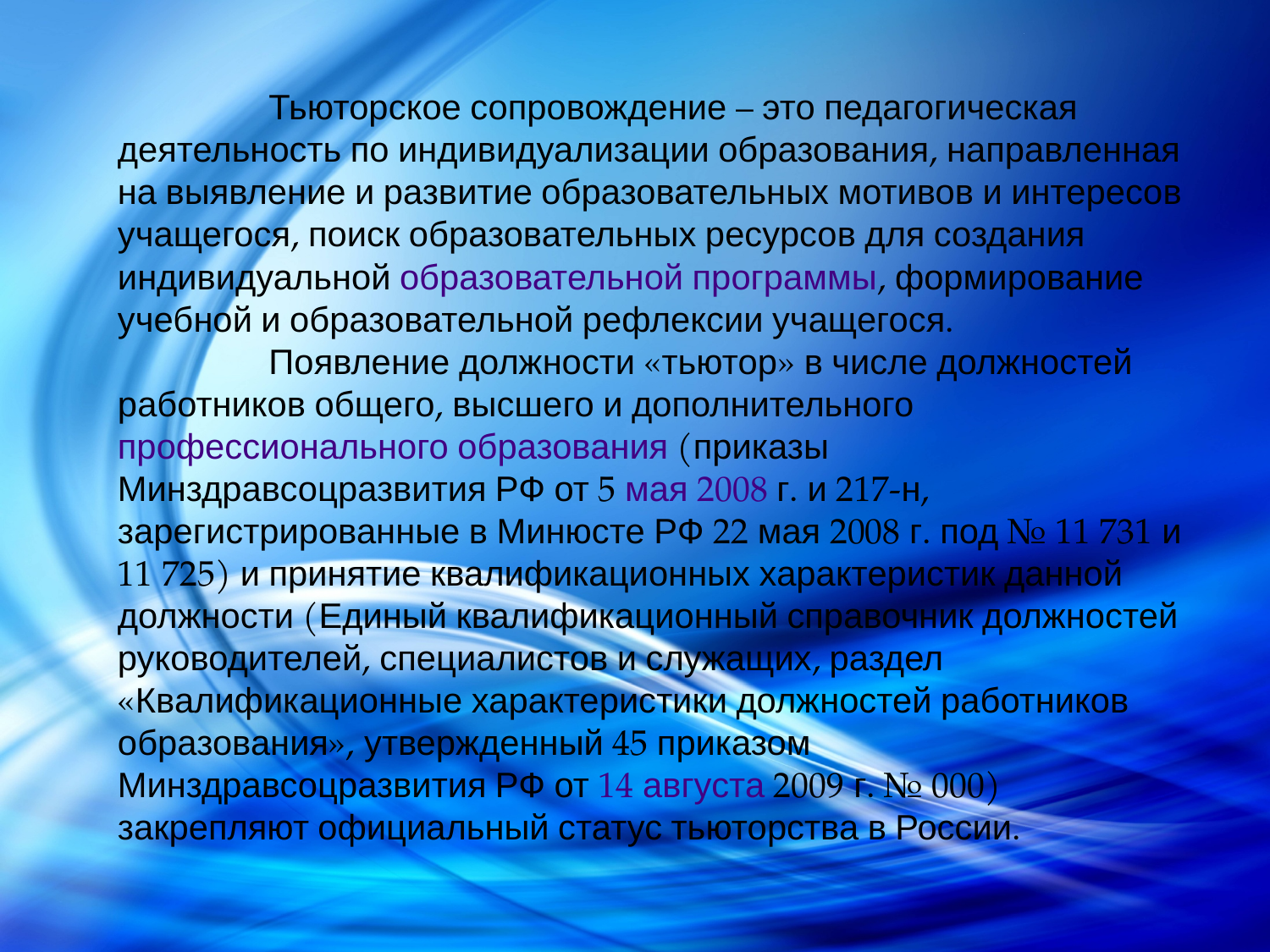

Тьюторское сопровождение – это педагогическая деятельность по индивидуализации образования, направленная на выявление и развитие образовательных мотивов и интересов учащегося, поиск образовательных ресурсов для создания индивидуальной образовательной программы, формирование учебной и образовательной рефлексии учащегося.
                 Появление должности «тьютор» в числе должностей работников общего, высшего и дополнительного профессионального образования (приказы Минздравсоцразвития РФ от 5 мая 2008 г. и 217-н, зарегистрированные в Минюсте РФ 22 мая 2008 г. под № 11 731 и 11 725) и принятие квалификационных характеристик данной должности (Единый квалификационный справочник должностей руководителей, специалистов и служащих, раздел «Квалификационные характеристики должностей работников образования», утвержденный 45 приказом Минздравсоцразвития РФ от 14 августа 2009 г. № 000) закрепляют официальный статус тьюторства в России.